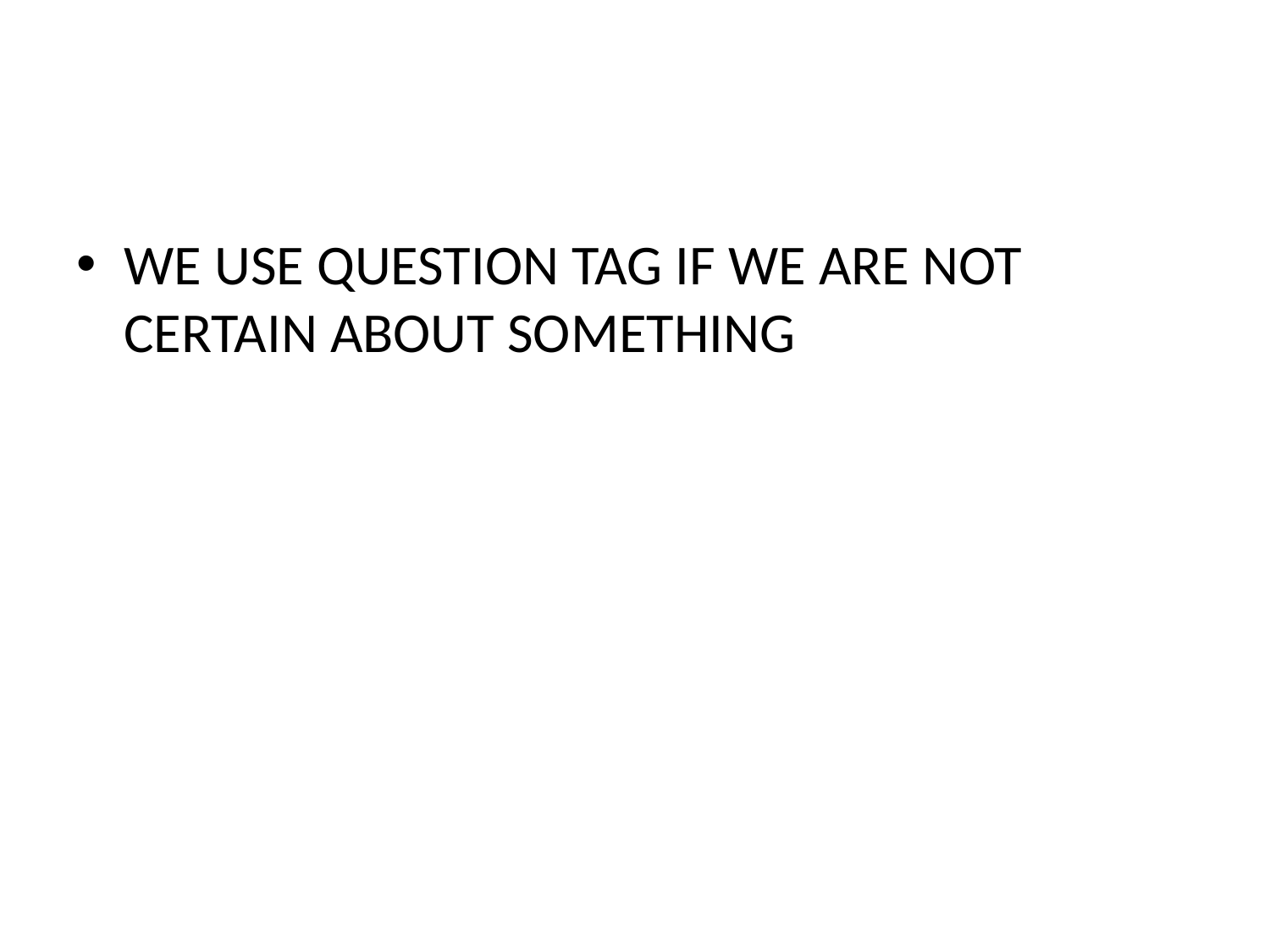

#
WE USE QUESTION TAG IF WE ARE NOT CERTAIN ABOUT SOMETHING